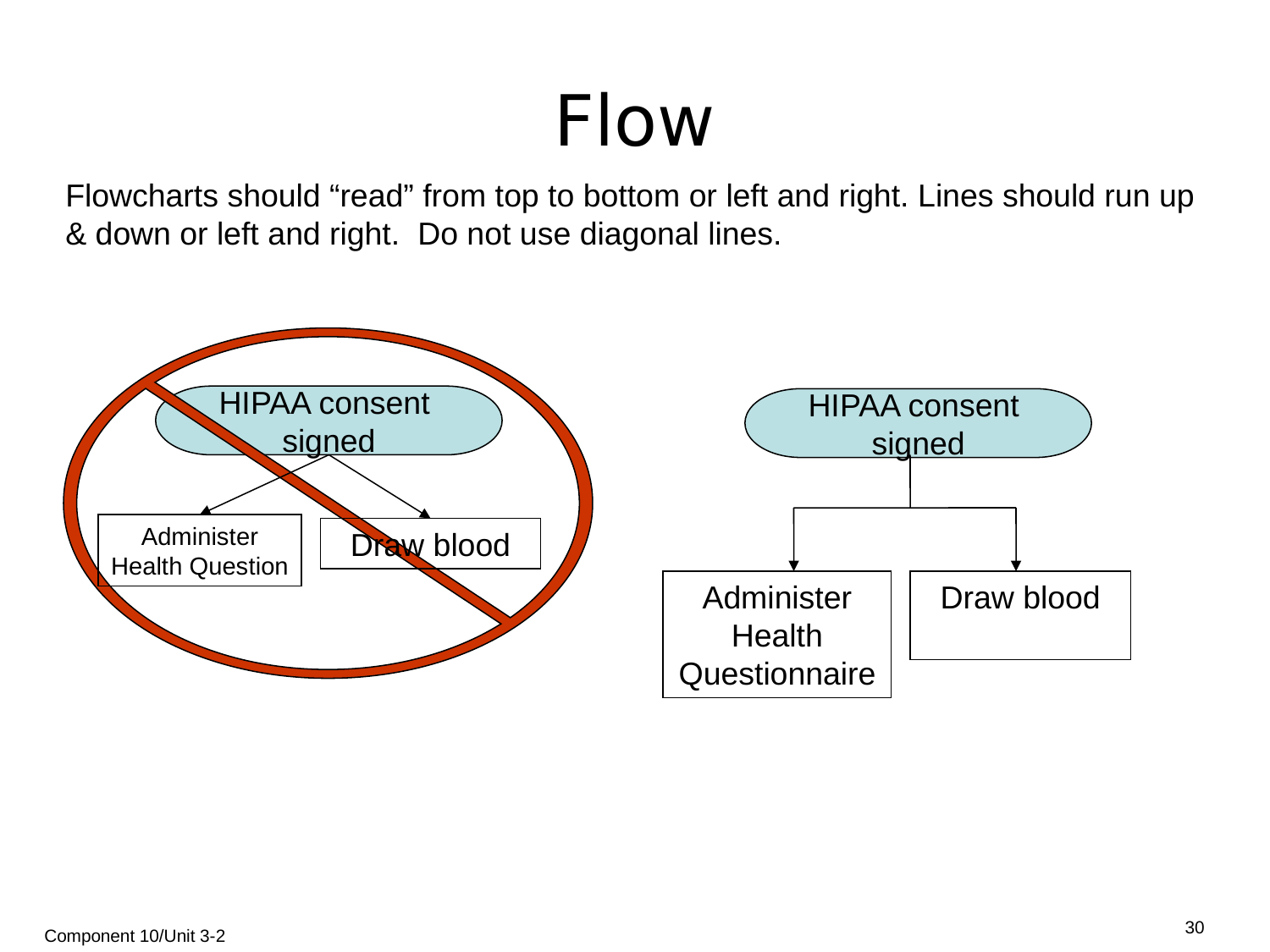

# Flow
Flowcharts should “read” from top to bottom or left and right. Lines should run up & down or left and right.  Do not use diagonal lines.

HIPAA consent
signed
Administer
Health Question
Draw blood
HIPAA consent
signed

Administer
Health Questionnaire
Draw blood

30